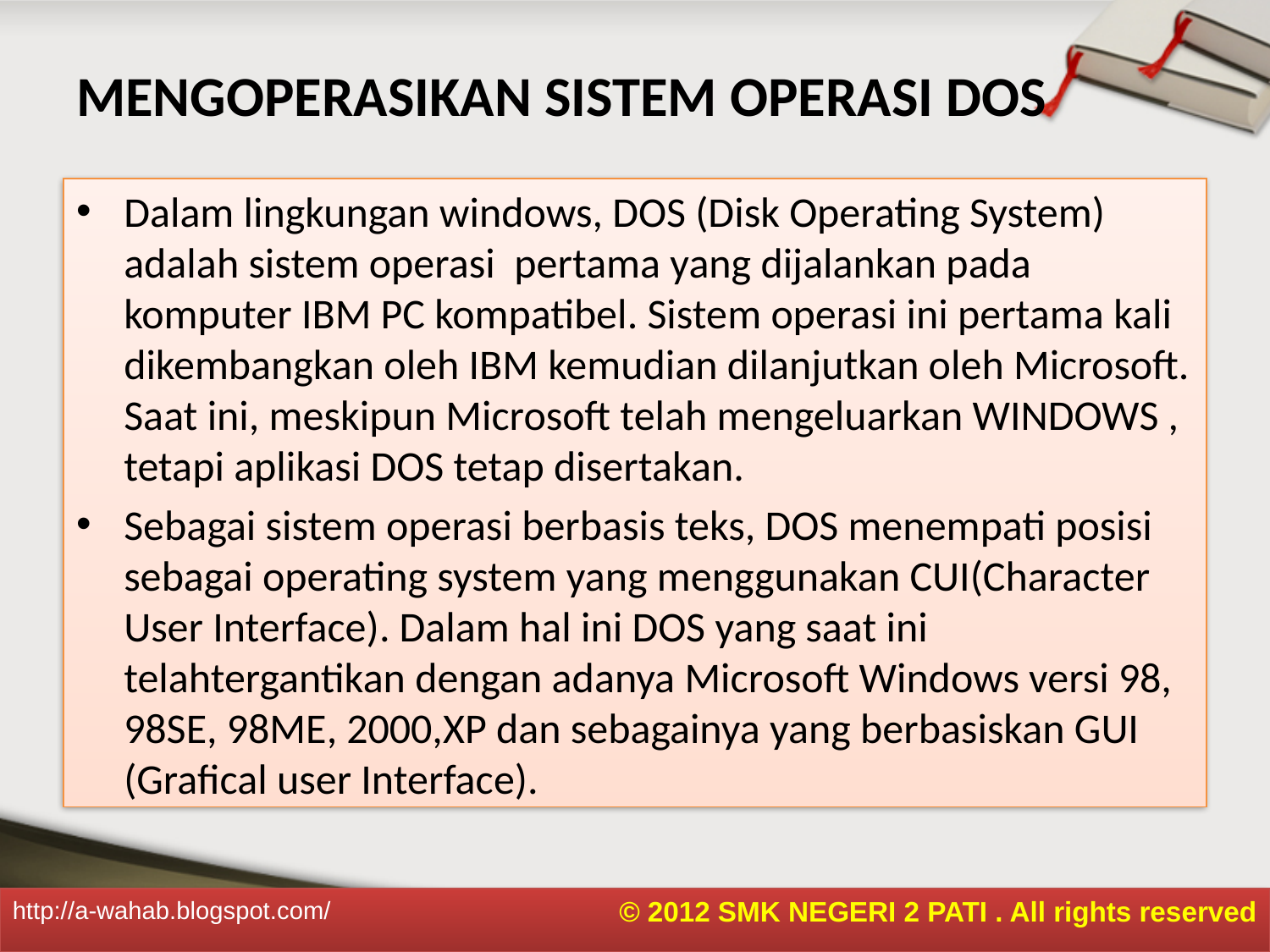

# MENGOPERASIKAN SISTEM OPERASI DOS
Dalam lingkungan windows, DOS (Disk Operating System) adalah sistem operasi  pertama yang dijalankan pada komputer IBM PC kompatibel. Sistem operasi ini pertama kali dikembangkan oleh IBM kemudian dilanjutkan oleh Microsoft. Saat ini, meskipun Microsoft telah mengeluarkan WINDOWS , tetapi aplikasi DOS tetap disertakan.
Sebagai sistem operasi berbasis teks, DOS menempati posisi sebagai operating system yang menggunakan CUI(Character User Interface). Dalam hal ini DOS yang saat ini telahtergantikan dengan adanya Microsoft Windows versi 98, 98SE, 98ME, 2000,XP dan sebagainya yang berbasiskan GUI (Grafical user Interface).

© 2012 SMK NEGERI 2 PATI . All rights reserved

http://a-wahab.blogspot.com/